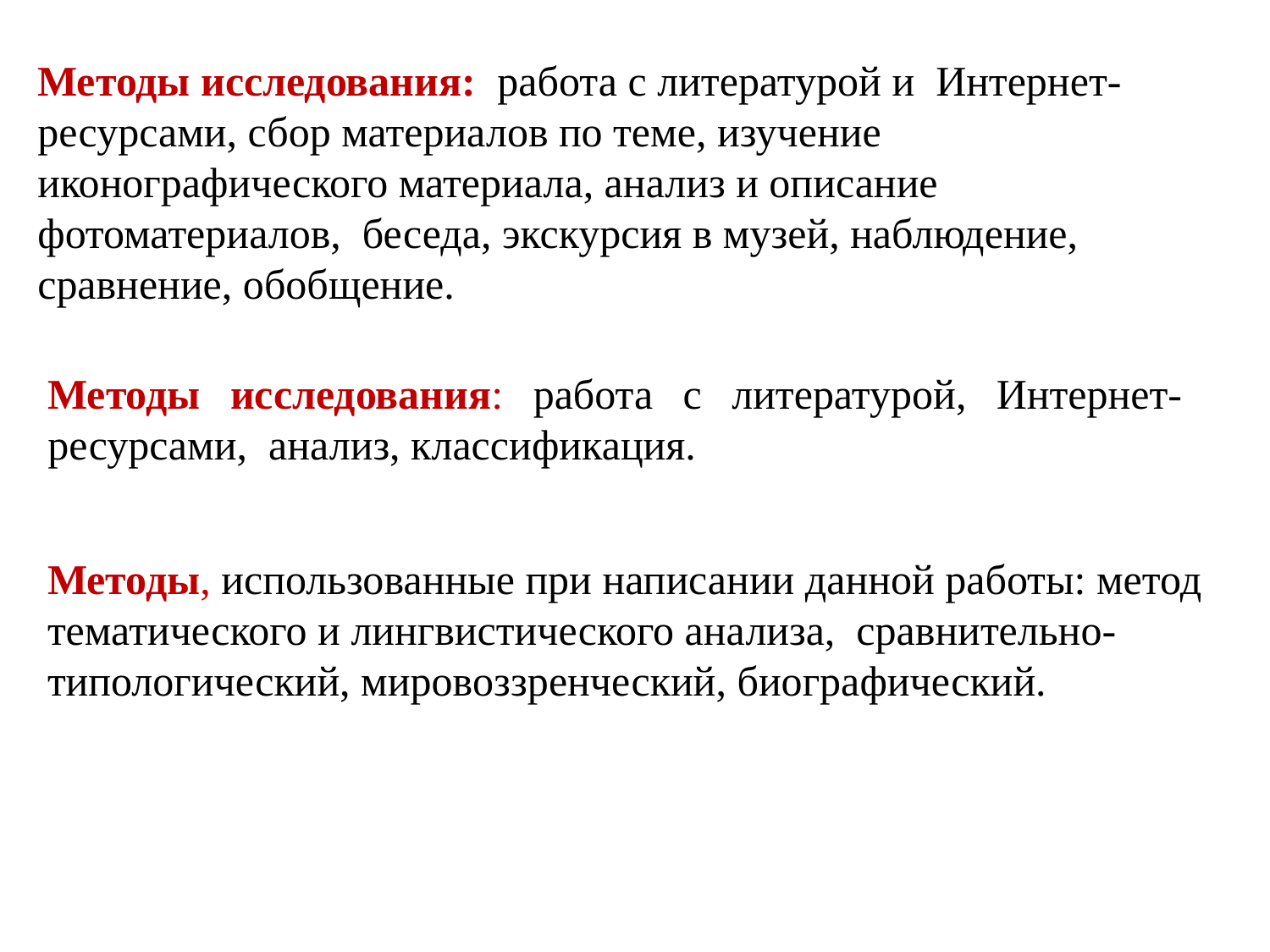

Методы исследования:  работа с литературой и  Интернет-ресурсами, сбор материалов по теме, изучение иконографического материала, анализ и описание фотоматериалов,  беседа, экскурсия в музей, наблюдение, сравнение, обобщение.
Методы исследования: работа с литературой, Интернет-ресурсами,  анализ, классификация.
Методы, использованные при написании данной работы: метод тематического и лингвистического анализа,  сравнительно-типологический, мировоззренческий, биографический.